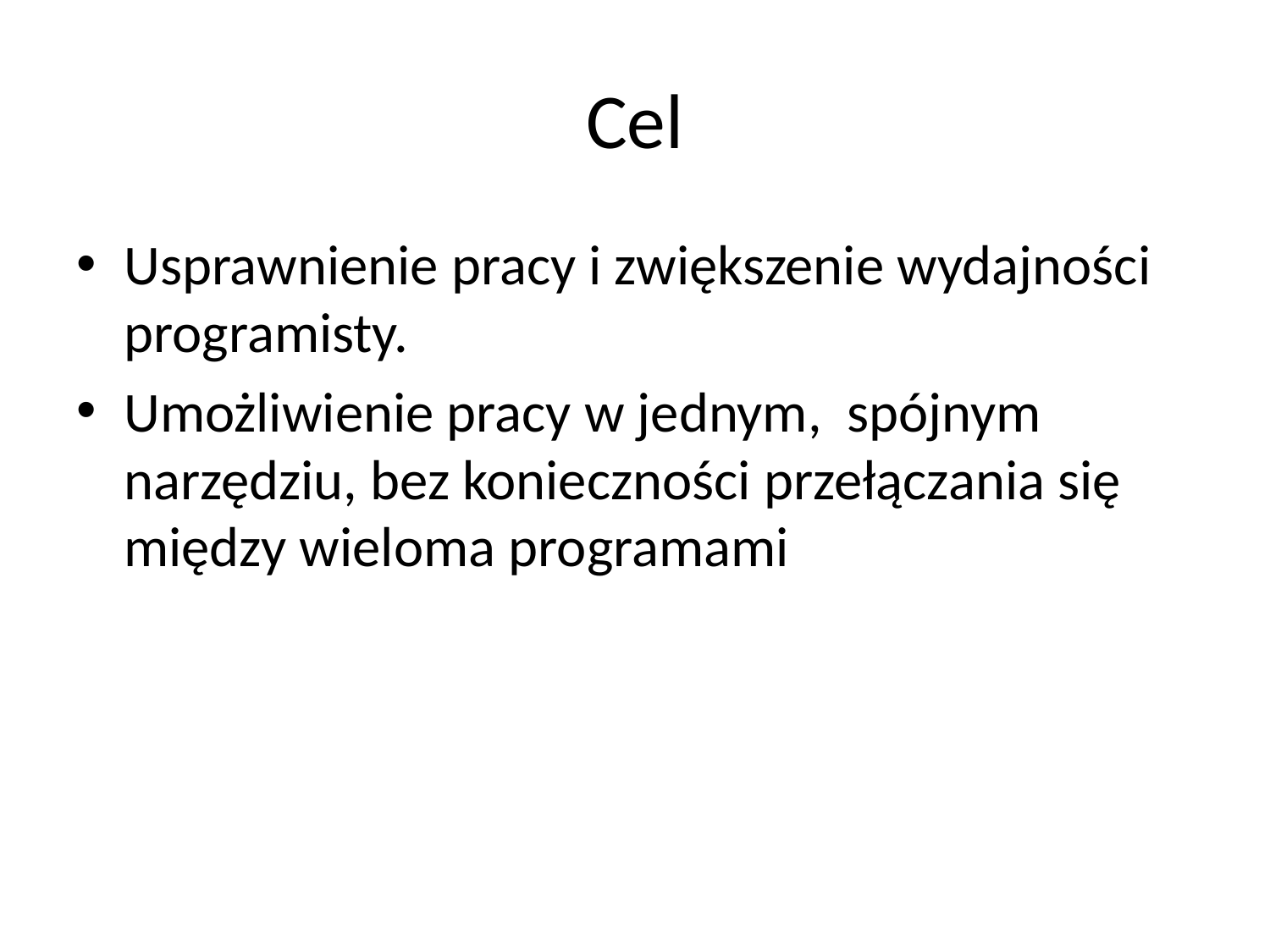

# Cel
Usprawnienie pracy i zwiększenie wydajności programisty.
Umożliwienie pracy w jednym,  spójnym narzędziu, bez konieczności przełączania się między wieloma programami